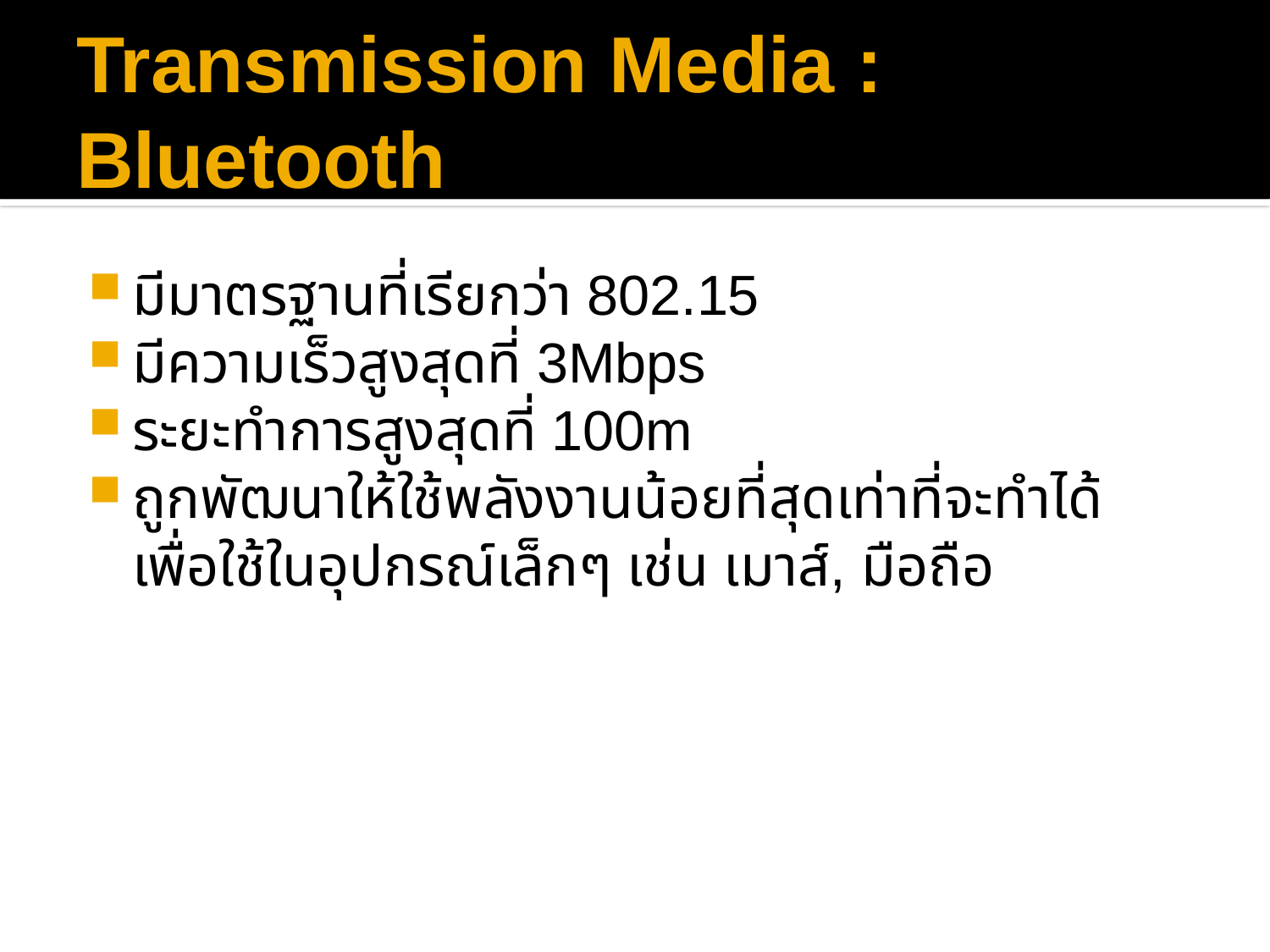

# Transmission Media : Bluetooth
มีมาตรฐานที่เรียกว่า 802.15
มีความเร็วสูงสุดที่ 3Mbps
ระยะทำการสูงสุดที่ 100m
ถูกพัฒนาให้ใช้พลังงานน้อยที่สุดเท่าที่จะทำได้ เพื่อใช้ในอุปกรณ์เล็กๆ เช่น เมาส์, มือถือ